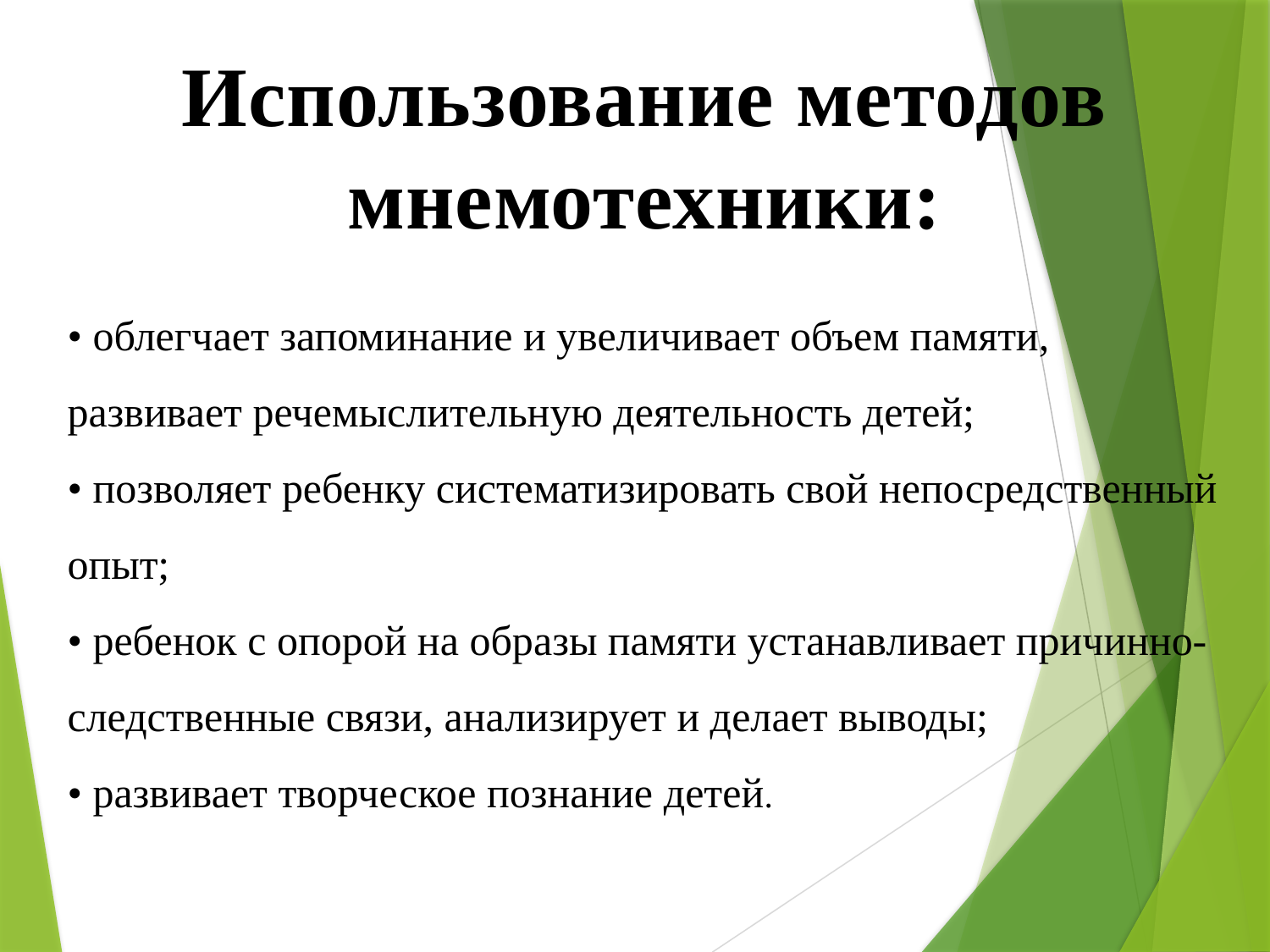

Использование методов мнемотехники:
• облегчает запоминание и увеличивает объем памяти, развивает речемыслительную деятельность детей;
• позволяет ребенку систематизировать свой непосредственный опыт;
• ребенок с опорой на образы памяти устанавливает причинно-следственные связи, анализирует и делает выводы;
• развивает творческое познание детей.